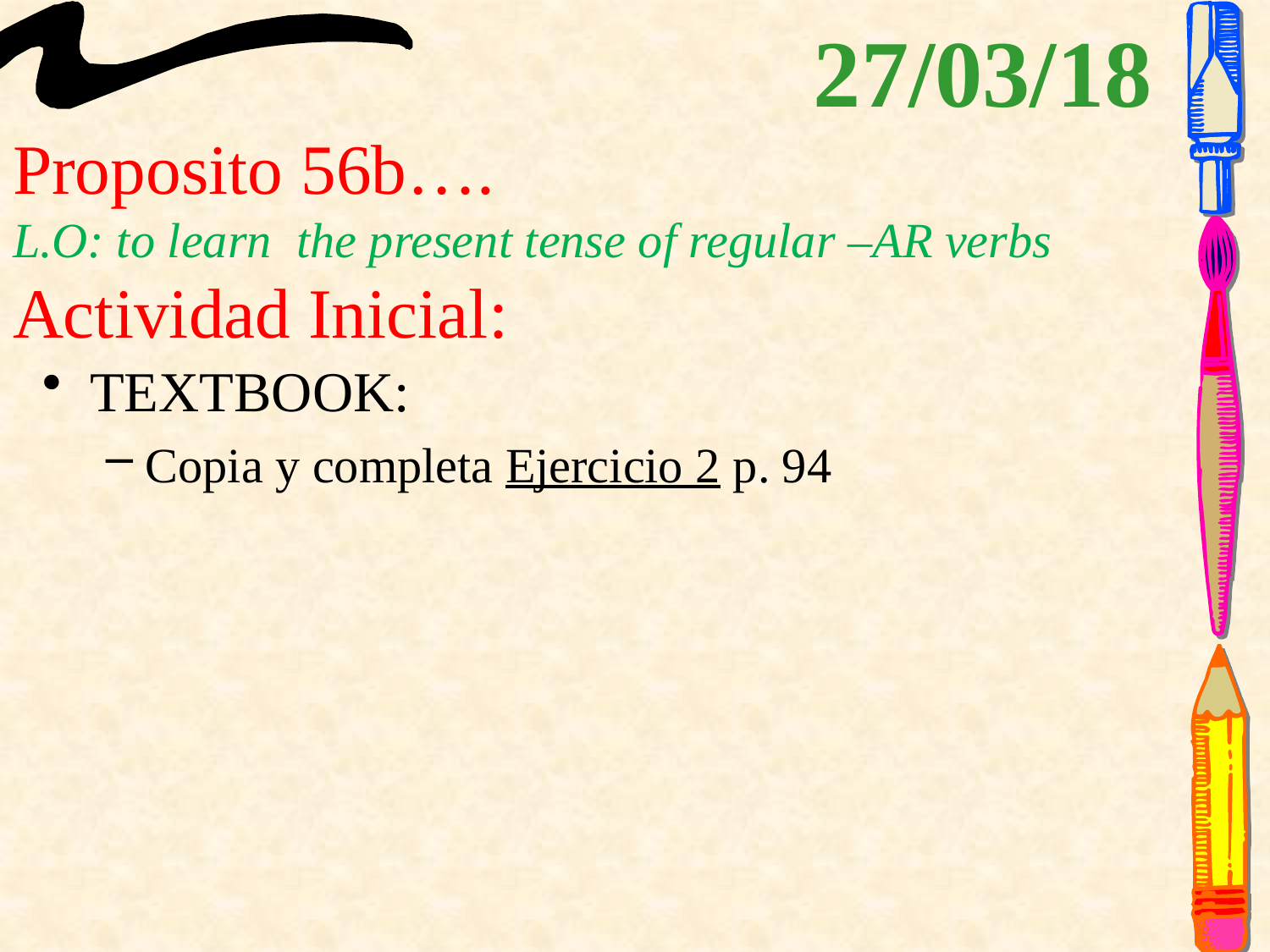

27/03/18
# Proposito 56b…. L.O: to learn  the present tense of regular –AR verbs Actividad Inicial:
TEXTBOOK:
Copia y completa Ejercicio 2 p. 94